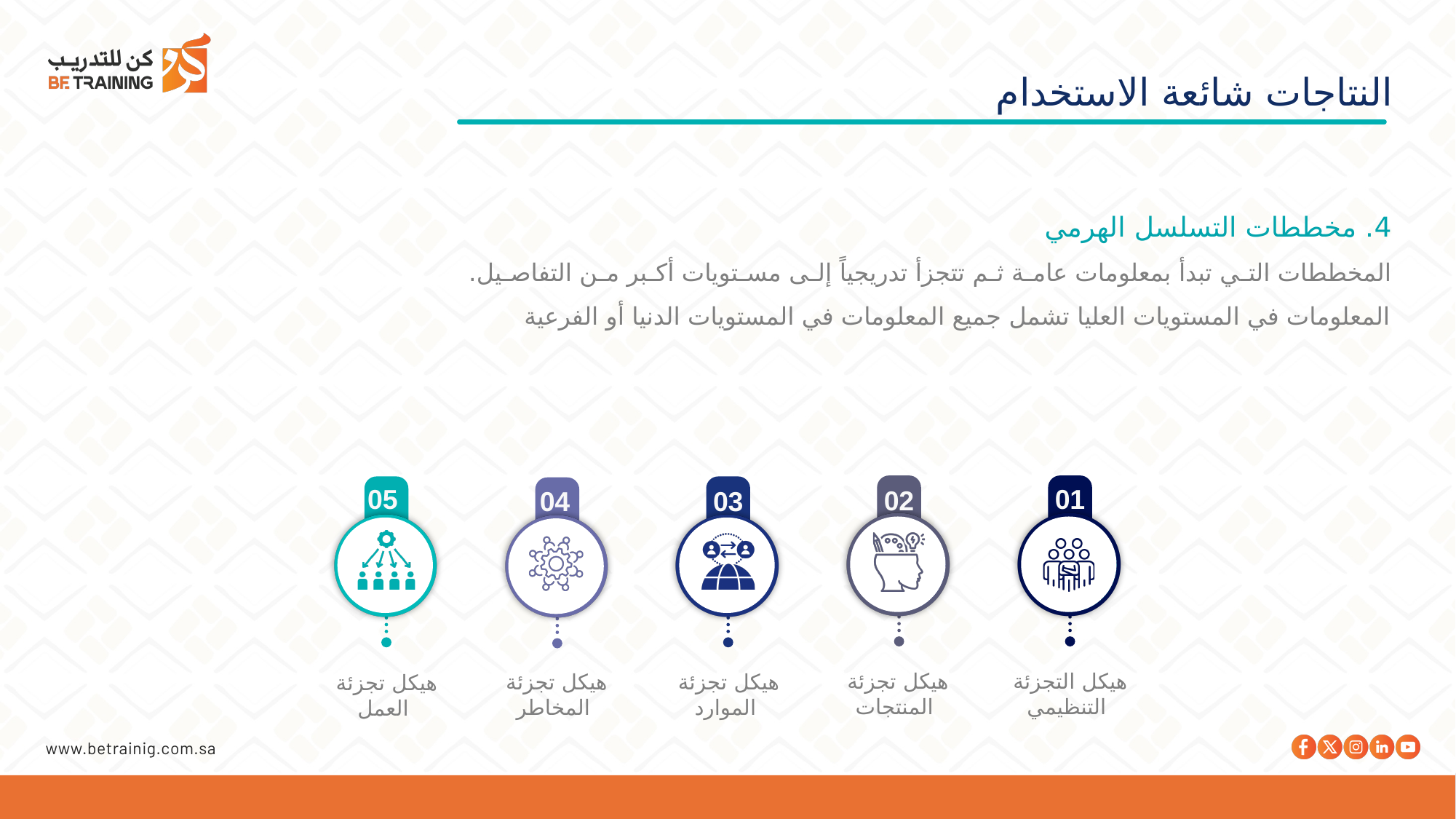

النتاجات شائعة الاستخدام
4. مخططات التسلسل الهرمي
المخططات التي تبدأ بمعلومات عامة ثم تتجزأ تدريجياً إلى مستويات أكبر من التفاصيل. المعلومات في المستويات العليا تشمل جميع المعلومات في المستويات الدنيا أو الفرعية

05
01
02
04
03

هيكل التجزئة
 التنظيمي
هيكل تجزئة
 المنتجات
هيكل تجزئة
 الموارد
هيكل تجزئة
 المخاطر
هيكل تجزئة
 العمل